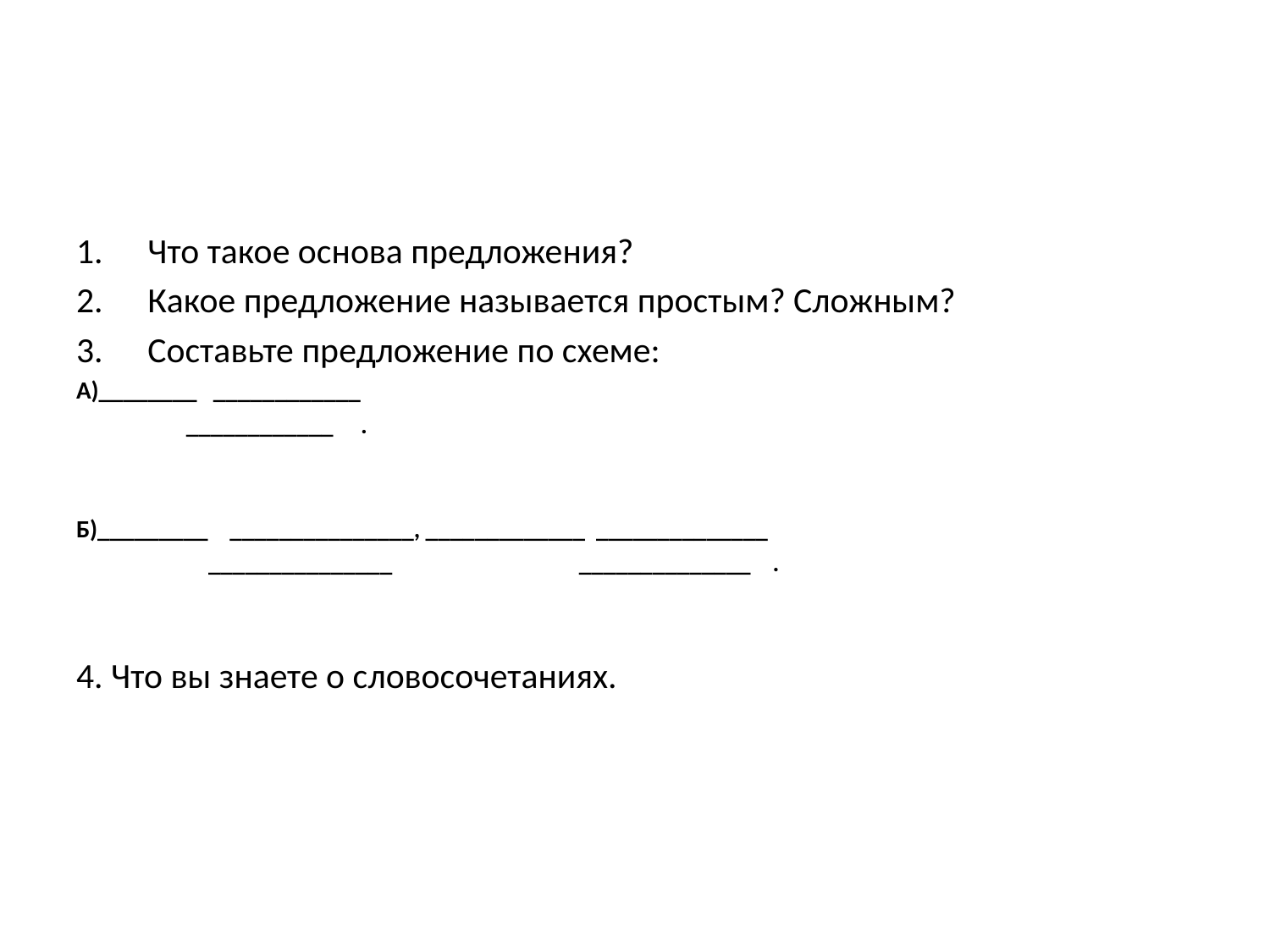

#
Что такое основа предложения?
Какое предложение называется простым? Сложным?
Составьте предложение по схеме:
А)________   ____________
                    ____________     .

Б)_________    _______________, _____________  ______________
                        _______________                                  ______________    .

4. Что вы знаете о словосочетаниях.